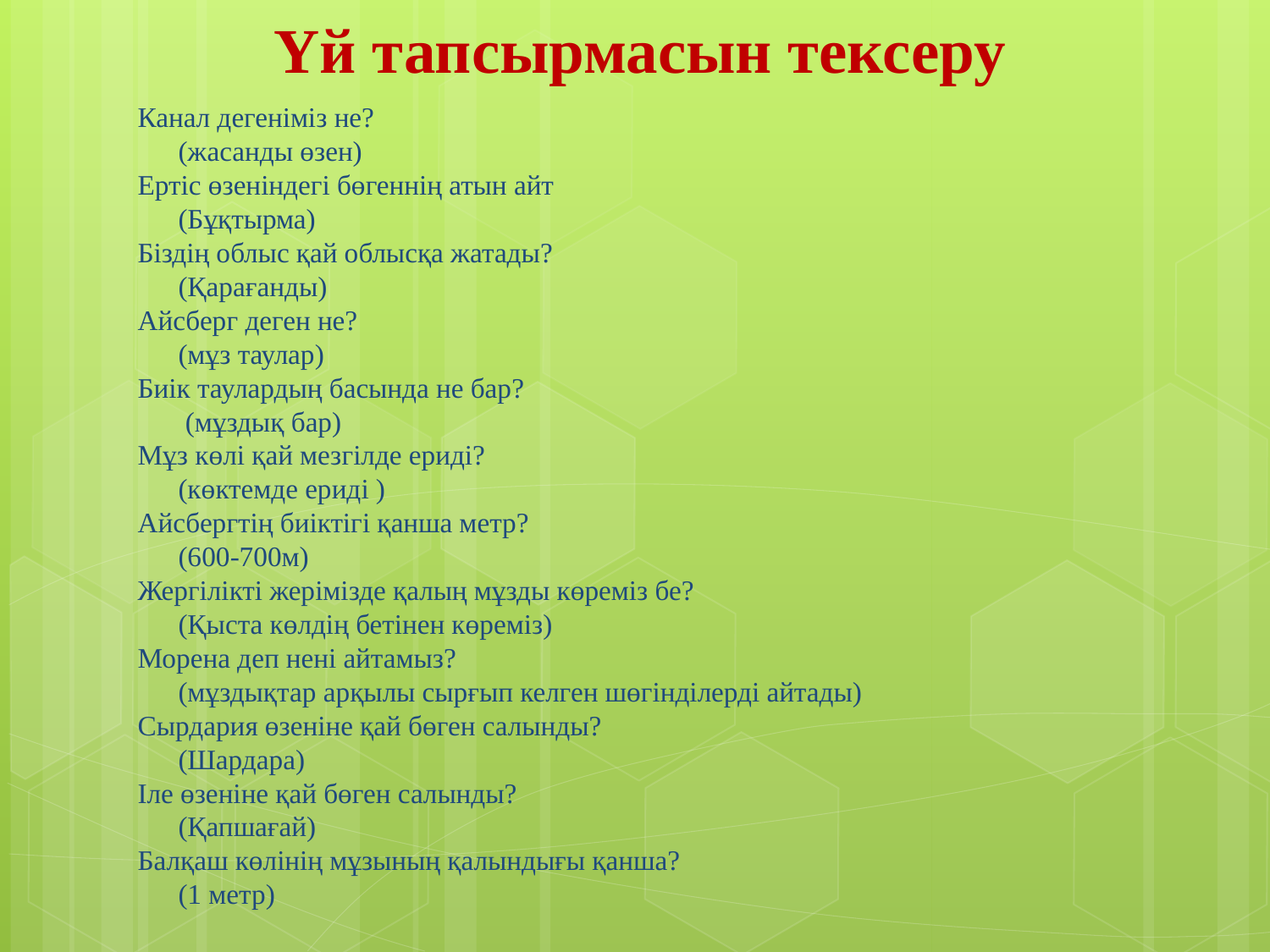

Үй тапсырмасын тексеру
Канал дегеніміз не?
		(жасанды өзен)
Ертіс өзеніндегі бөгеннің атын айт
 		(Бұқтырма)
Біздің облыс қай облысқа жатады?
		(Қарағанды)
Айсберг деген не?
		(мұз таулар)
Биік таулардың басында не бар?
		 (мұздық бар)
Мұз көлі қай мезгілде ериді?
		(көктемде ериді )
Айсбергтің биіктігі қанша метр?
		(600-700м)
Жергілікті жерімізде қалың мұзды көреміз бе?
		(Қыста көлдің бетінен көреміз)
Морена деп нені айтамыз?
		(мұздықтар арқылы сырғып келген шөгінділерді айтады)
Сырдария өзеніне қай бөген салынды?
		(Шардара)
Іле өзеніне қай бөген салынды?
		(Қапшағай)
Балқаш көлінің мұзының қалындығы қанша?
		(1 метр)